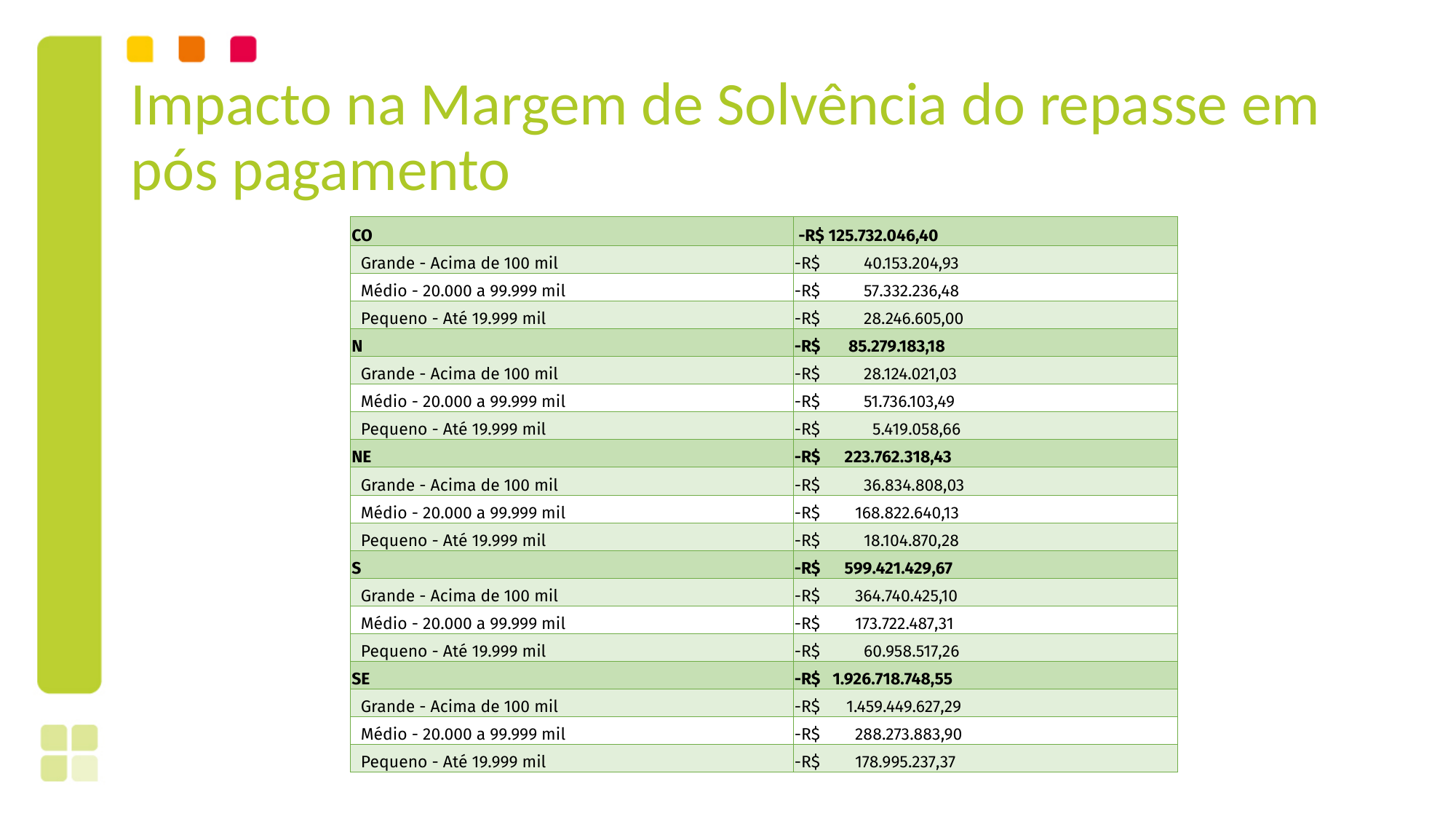

# Impacto na Margem de Solvência do repasse em pós pagamento
| CO | -R$ 125.732.046,40 |
| --- | --- |
| Grande - Acima de 100 mil | -R$ 40.153.204,93 |
| Médio - 20.000 a 99.999 mil | -R$ 57.332.236,48 |
| Pequeno - Até 19.999 mil | -R$ 28.246.605,00 |
| N | -R$ 85.279.183,18 |
| Grande - Acima de 100 mil | -R$ 28.124.021,03 |
| Médio - 20.000 a 99.999 mil | -R$ 51.736.103,49 |
| Pequeno - Até 19.999 mil | -R$ 5.419.058,66 |
| NE | -R$ 223.762.318,43 |
| Grande - Acima de 100 mil | -R$ 36.834.808,03 |
| Médio - 20.000 a 99.999 mil | -R$ 168.822.640,13 |
| Pequeno - Até 19.999 mil | -R$ 18.104.870,28 |
| S | -R$ 599.421.429,67 |
| Grande - Acima de 100 mil | -R$ 364.740.425,10 |
| Médio - 20.000 a 99.999 mil | -R$ 173.722.487,31 |
| Pequeno - Até 19.999 mil | -R$ 60.958.517,26 |
| SE | -R$ 1.926.718.748,55 |
| Grande - Acima de 100 mil | -R$ 1.459.449.627,29 |
| Médio - 20.000 a 99.999 mil | -R$ 288.273.883,90 |
| Pequeno - Até 19.999 mil | -R$ 178.995.237,37 |